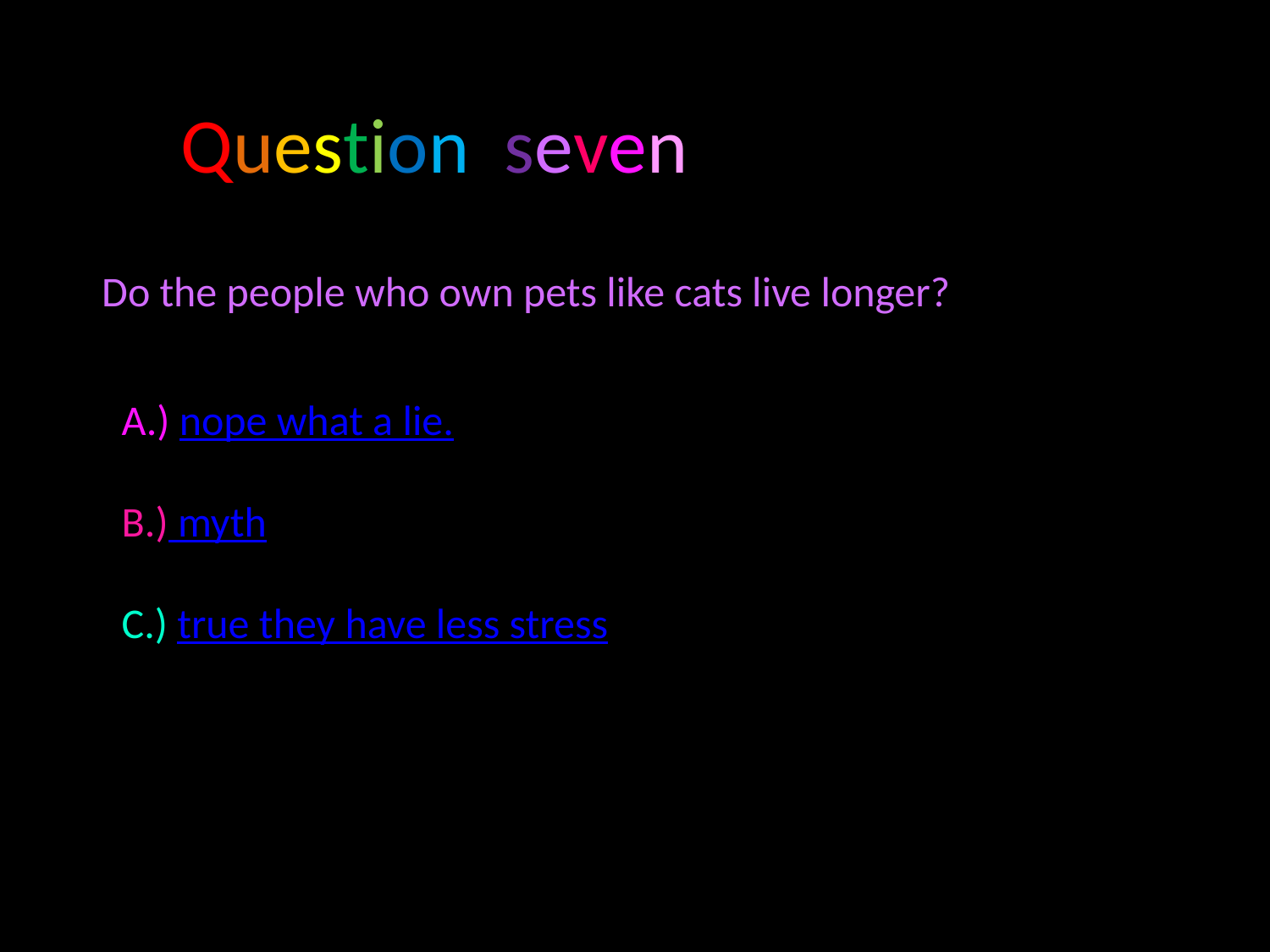

Question  seven
Do the people who own pets like cats live longer?

A.) nope what a lie.

B.) myth

C.) true they have less stress